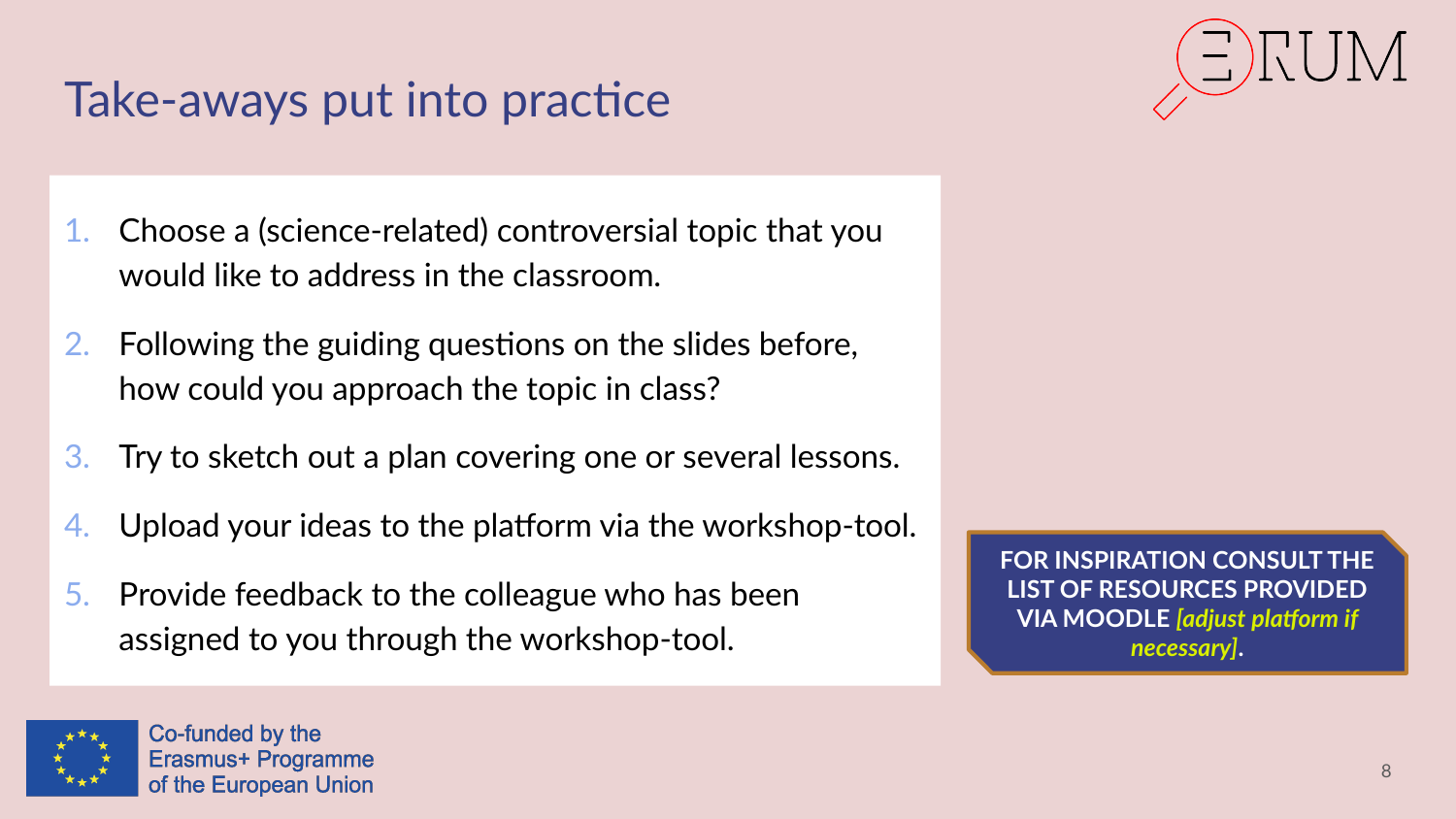

# Take-aways put into practice
Choose a (science-related) controversial topic that you would like to address in the classroom.
Following the guiding questions on the slides before,
how could you approach the topic in class?
Try to sketch out a plan covering one or several lessons.
Upload your ideas to the platform via the workshop-tool.
Provide feedback to the colleague who has been assigned to you through the workshop-tool.
FOR INSPIRATION CONSULT THE LIST OF RESOURCES PROVIDED VIA MOODLE [adjust platform if necessary].
8